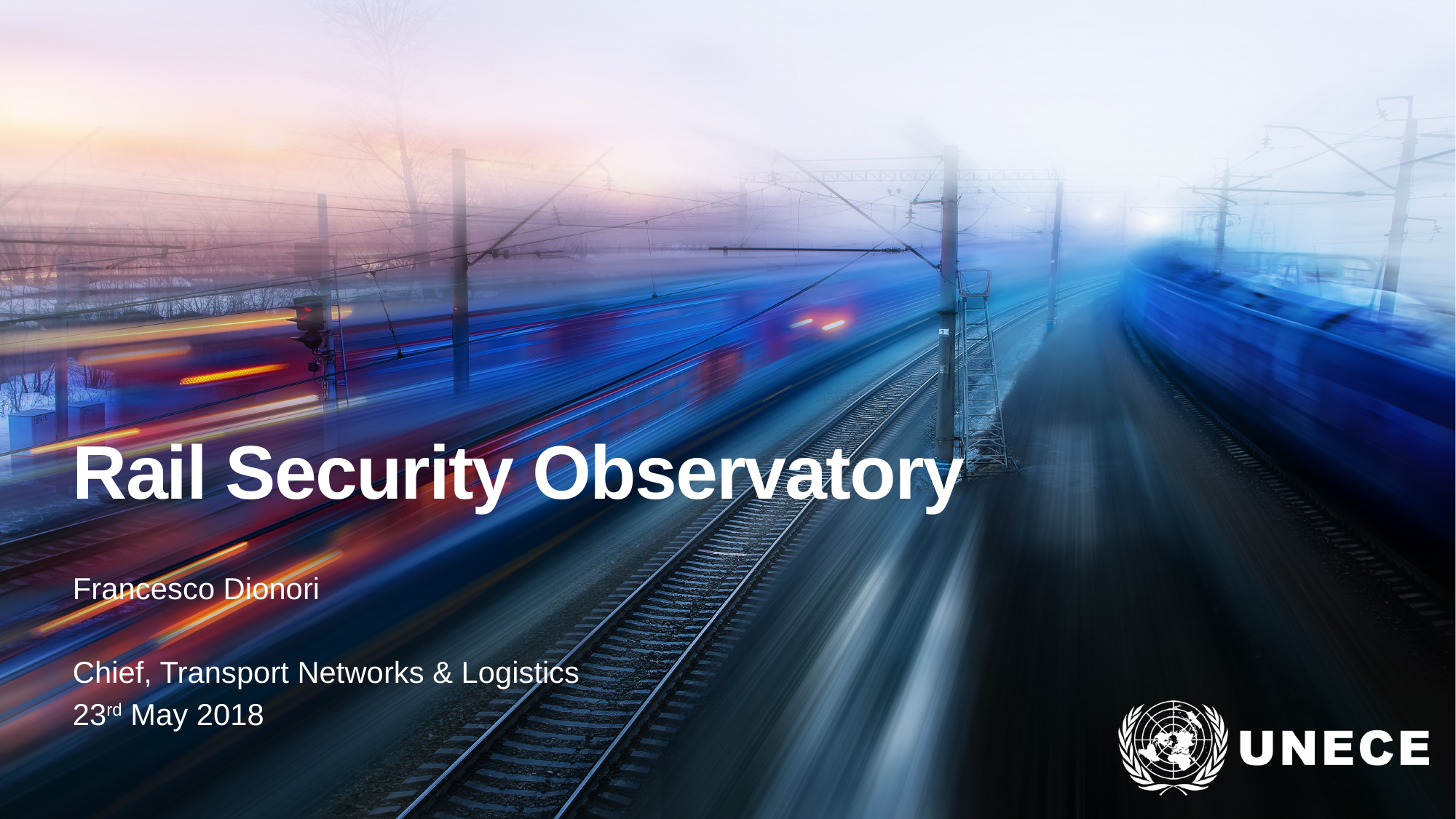

# Rail Security Observatory

Francesco Dionori

Chief, Transport Networks & Logistics
23rd May 2018